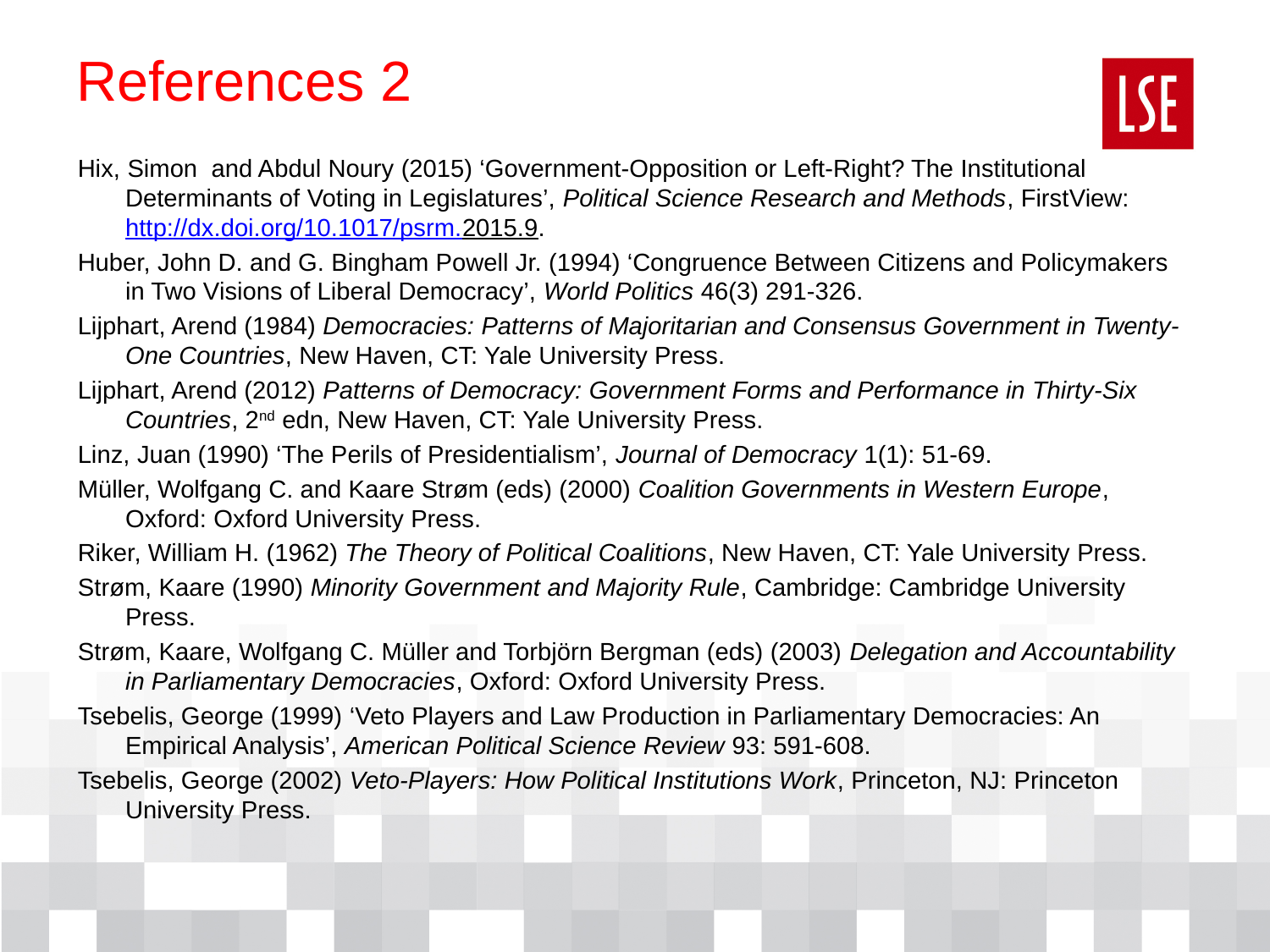

References 2
Hix, Simon  and Abdul Noury (2015) ‘Government-Opposition or Left-Right? The Institutional Determinants of Voting in Legislatures’, Political Science Research and Methods, FirstView: http://dx.doi.org/10.1017/psrm.2015.9.
Huber, John D. and G. Bingham Powell Jr. (1994) ‘Congruence Between Citizens and Policymakers in Two Visions of Liberal Democracy’, World Politics 46(3) 291-326.
Lijphart, Arend (1984) Democracies: Patterns of Majoritarian and Consensus Government in Twenty-One Countries, New Haven, CT: Yale University Press.
Lijphart, Arend (2012) Patterns of Democracy: Government Forms and Performance in Thirty-Six Countries, 2nd edn, New Haven, CT: Yale University Press.
Linz, Juan (1990) ‘The Perils of Presidentialism’, Journal of Democracy 1(1): 51-69.
Müller, Wolfgang C. and Kaare Strøm (eds) (2000) Coalition Governments in Western Europe, Oxford: Oxford University Press.
Riker, William H. (1962) The Theory of Political Coalitions, New Haven, CT: Yale University Press.
Strøm, Kaare (1990) Minority Government and Majority Rule, Cambridge: Cambridge University Press.
Strøm, Kaare, Wolfgang C. Müller and Torbjörn Bergman (eds) (2003) Delegation and Accountability in Parliamentary Democracies, Oxford: Oxford University Press.
Tsebelis, George (1999) ‘Veto Players and Law Production in Parliamentary Democracies: An Empirical Analysis’, American Political Science Review 93: 591-608.
Tsebelis, George (2002) Veto-Players: How Political Institutions Work, Princeton, NJ: Princeton University Press.